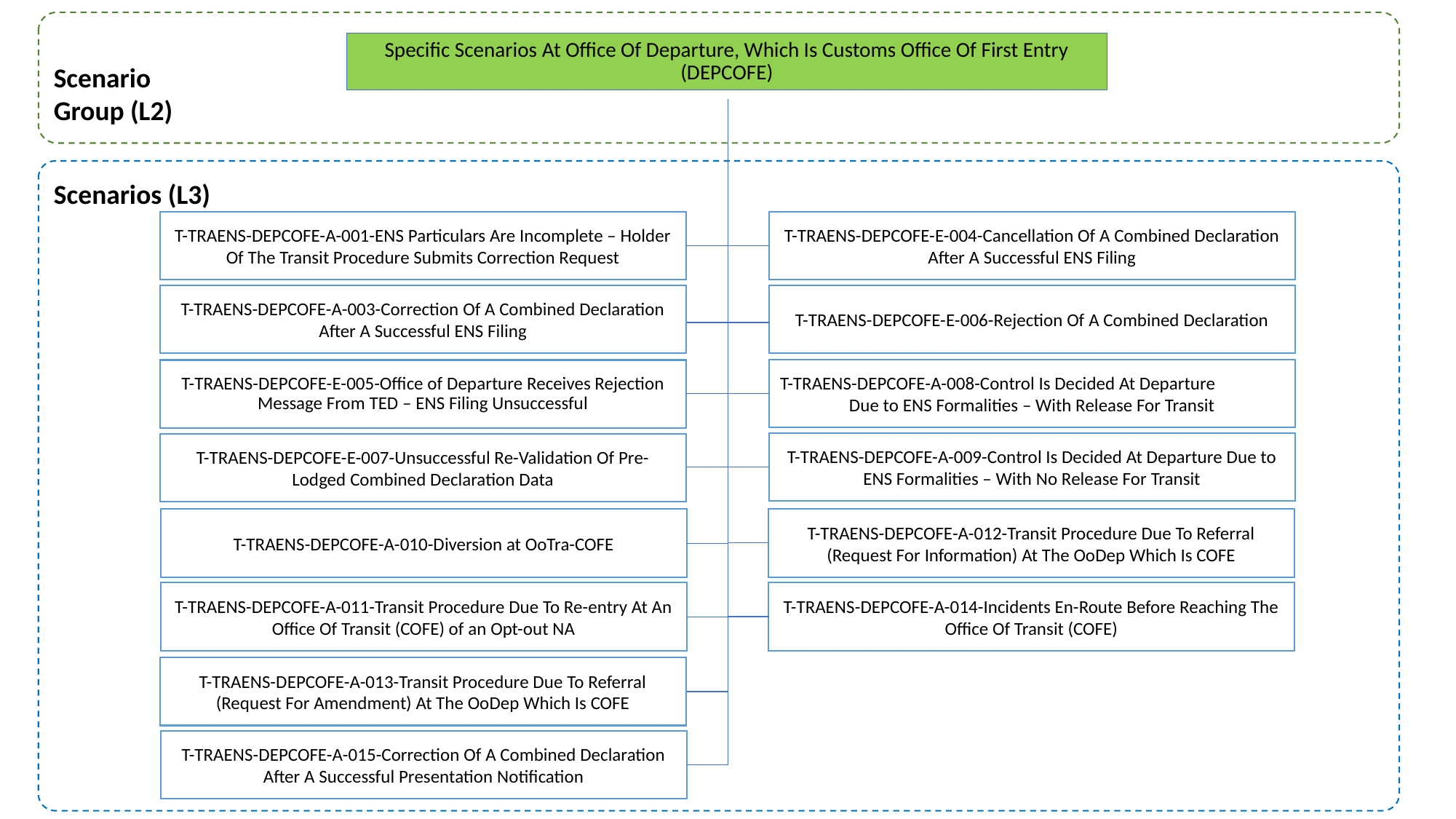

Scenario Group (L2)

Scenarios (L3)
Specific Scenarios At Office Of Departure, Which Is Customs Office Of First Entry (DEPCOFE)
T-TRAENS-DEPCOFE-A-001-ENS Particulars Are Incomplete – Holder Of The Transit Procedure Submits Correction Request
T-TRAENS-DEPCOFE-E-004-Cancellation Of A Combined Declaration After A Successful ENS Filing
T-TRAENS-DEPCOFE-A-003-Correction Of A Combined Declaration After A Successful ENS Filing
T-TRAENS-DEPCOFE-E-006-Rejection Of A Combined Declaration
T-TRAENS-DEPCOFE-A-008-Control Is Decided At Departure
Due to ENS Formalities – With Release For Transit
T-TRAENS-DEPCOFE-E-005-Office of Departure Receives Rejection Message From TED – ENS Filing Unsuccessful
T-TRAENS-DEPCOFE-A-009-Control Is Decided At Departure Due to ENS Formalities – With No Release For Transit
T-TRAENS-DEPCOFE-E-007-Unsuccessful Re-Validation Of Pre-Lodged Combined Declaration Data
T-TRAENS-DEPCOFE-A-010-Diversion at OoTra-COFE
T-TRAENS-DEPCOFE-A-012-Transit Procedure Due To Referral (Request For Information) At The OoDep Which Is COFE
T-TRAENS-DEPCOFE-A-011-Transit Procedure Due To Re-entry At An Office Of Transit (COFE) of an Opt-out NA
T-TRAENS-DEPCOFE-A-014-Incidents En-Route Before Reaching The Office Of Transit (COFE)
T-TRAENS-DEPCOFE-A-013-Transit Procedure Due To Referral (Request For Amendment) At The OoDep Which Is COFE
T-TRAENS-DEPCOFE-A-015-Correction Of A Combined Declaration After A Successful Presentation Notification